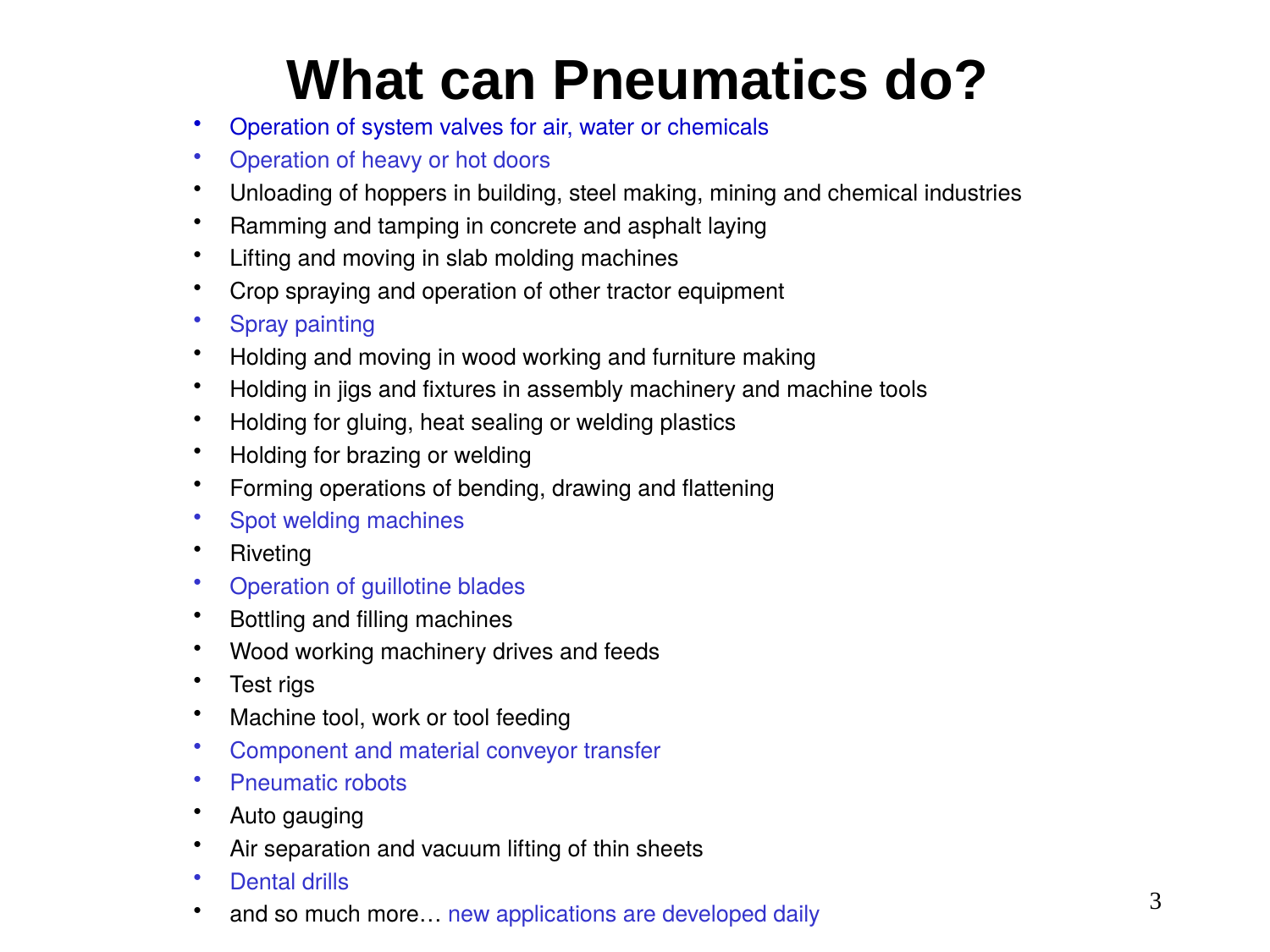

# What can Pneumatics do?
 Operation of system valves for air, water or chemicals
 Operation of heavy or hot doors
 Unloading of hoppers in building, steel making, mining and chemical industries
 Ramming and tamping in concrete and asphalt laying
 Lifting and moving in slab molding machines
 Crop spraying and operation of other tractor equipment
 Spray painting
 Holding and moving in wood working and furniture making
 Holding in jigs and fixtures in assembly machinery and machine tools
 Holding for gluing, heat sealing or welding plastics
 Holding for brazing or welding
 Forming operations of bending, drawing and flattening
 Spot welding machines
 Riveting
 Operation of guillotine blades
 Bottling and filling machines
 Wood working machinery drives and feeds
 Test rigs
 Machine tool, work or tool feeding
 Component and material conveyor transfer
 Pneumatic robots
 Auto gauging
 Air separation and vacuum lifting of thin sheets
 Dental drills
 and so much more… new applications are developed daily

3